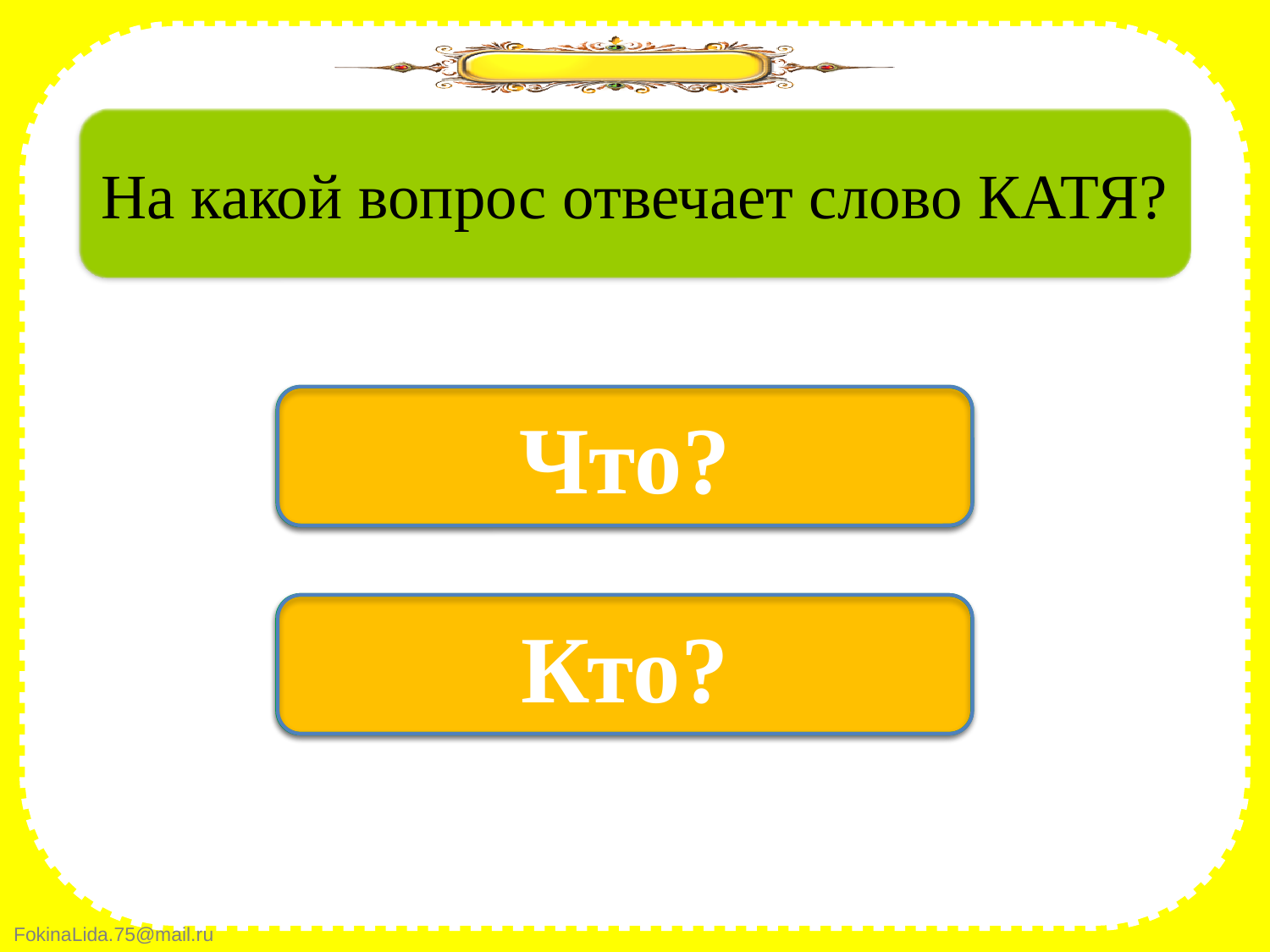

На какой вопрос отвечает слово КАТЯ?
нет

Что?
да
Кто?